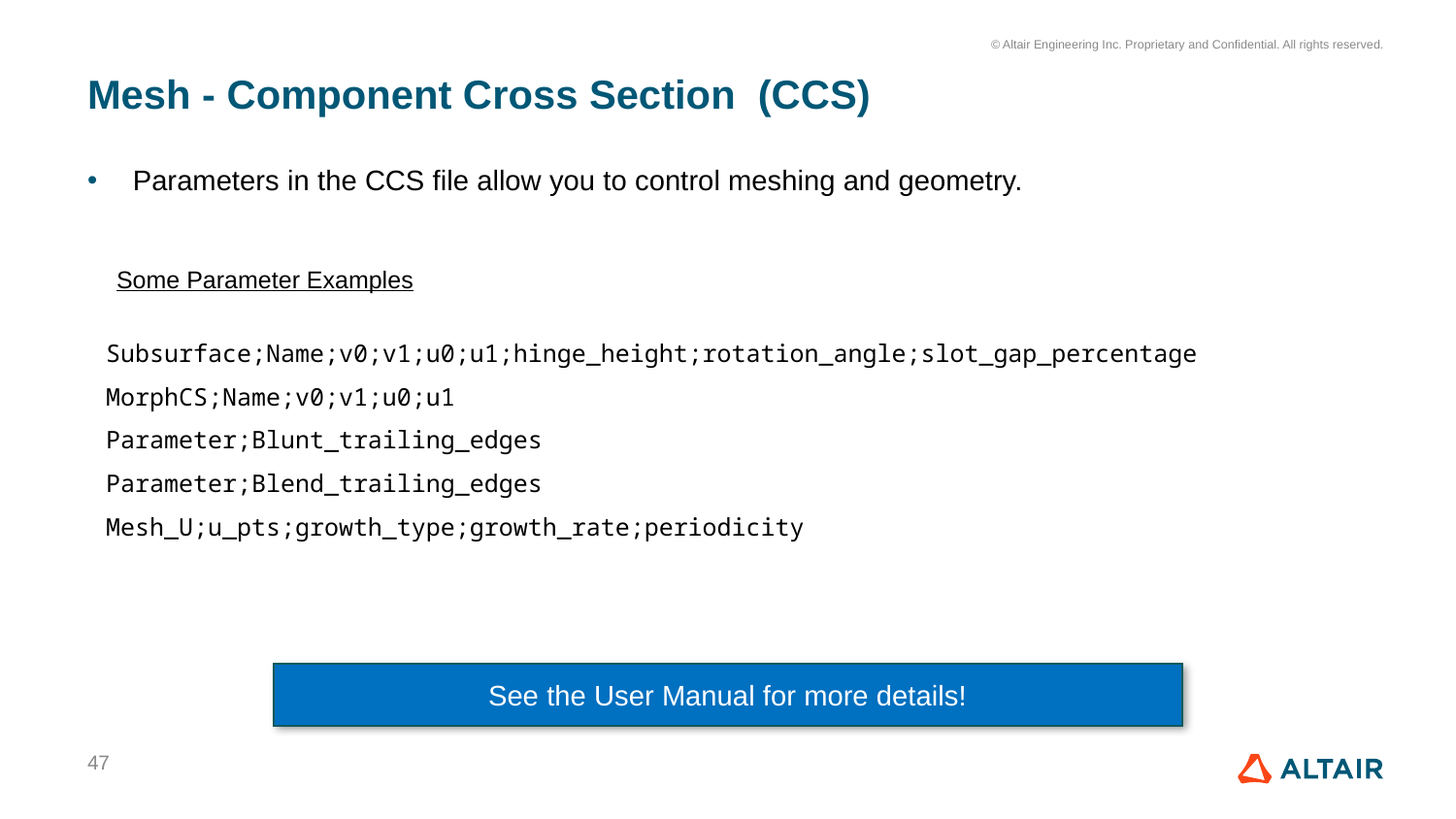

# Mesh - Component Cross Section  (CCS)
Parameters in the CCS file allow you to control meshing and geometry.

Some Parameter Examples
Subsurface;Name;v0;v1;u0;u1;hinge_height;rotation_angle;slot_gap_percentage
MorphCS;Name;v0;v1;u0;u1
Parameter;Blunt_trailing_edges
Parameter;Blend_trailing_edges
Mesh_U;u_pts;growth_type;growth_rate;periodicity
See the User Manual for more details!
47